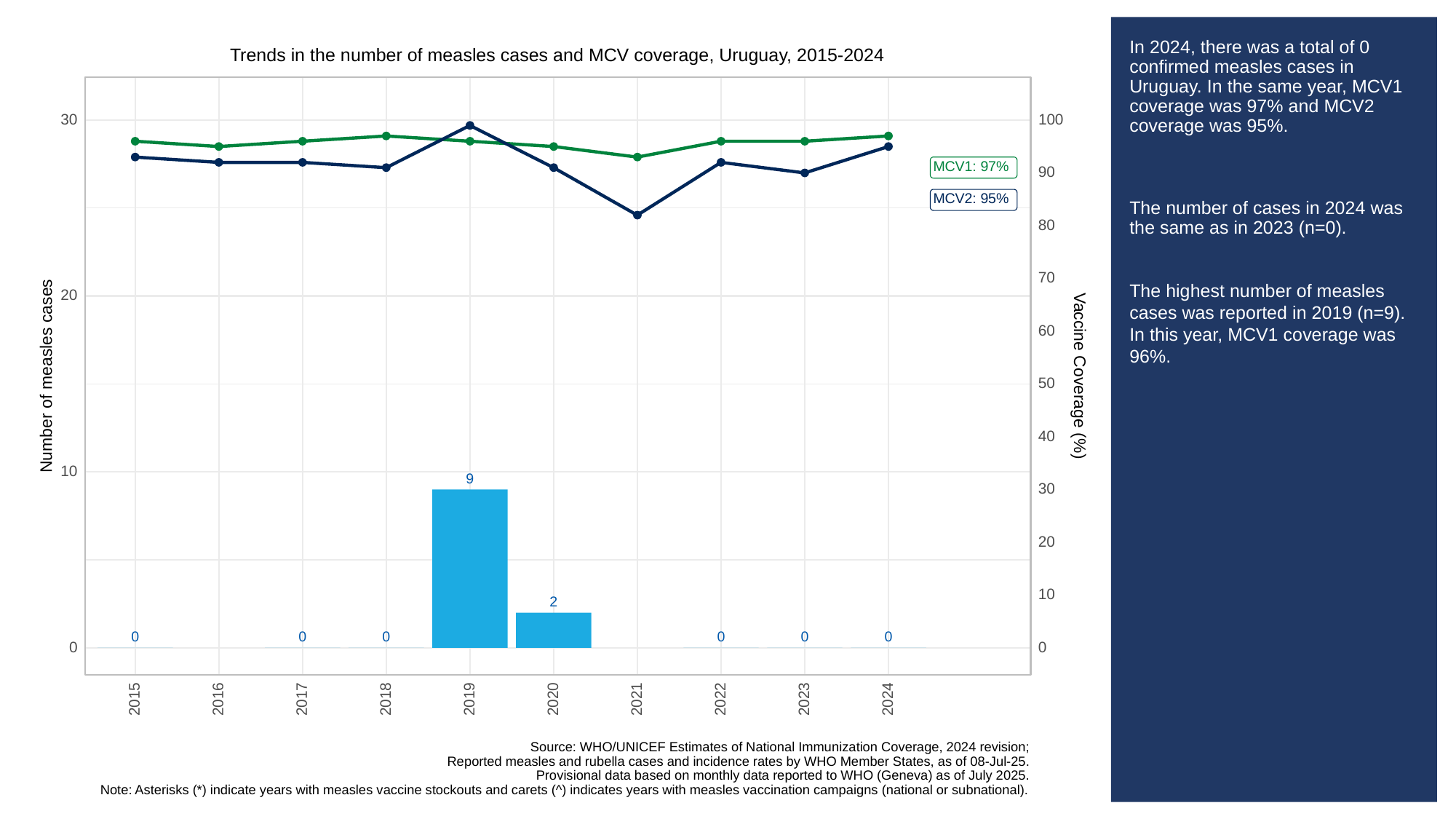

# In 2024, there was a total of 0 confirmed measles cases in Uruguay. In the same year, MCV1 coverage was 97% and MCV2 coverage was 95%.

The number of cases in 2024 was the same as in 2023 (n=0).

The highest number of measles cases was reported in 2019 (n=9). In this year, MCV1 coverage was 96%.

Trends in the number of measles cases and MCV coverage, Uruguay, 2015-2024

30
100

MCV1: 97%

90

MCV2: 95%

80
70
20

60
Vaccine Coverage (%)
Number of measles cases
50

40
10

9
30

20

10
2

0
0
0
0
0
0
0
0

2023
2015
2016
2017
2018
2019
2020
2021
2022
2024
Source: WHO/UNICEF Estimates of National Immunization Coverage, 2024 revision;
Reported measles and rubella cases and incidence rates by WHO Member States, as of 08-Jul-25.
Provisional data based on monthly data reported to WHO (Geneva) as of July 2025.
Note: Asterisks (*) indicate years with measles vaccine stockouts and carets (^) indicates years with measles vaccination campaigns (national or subnational).